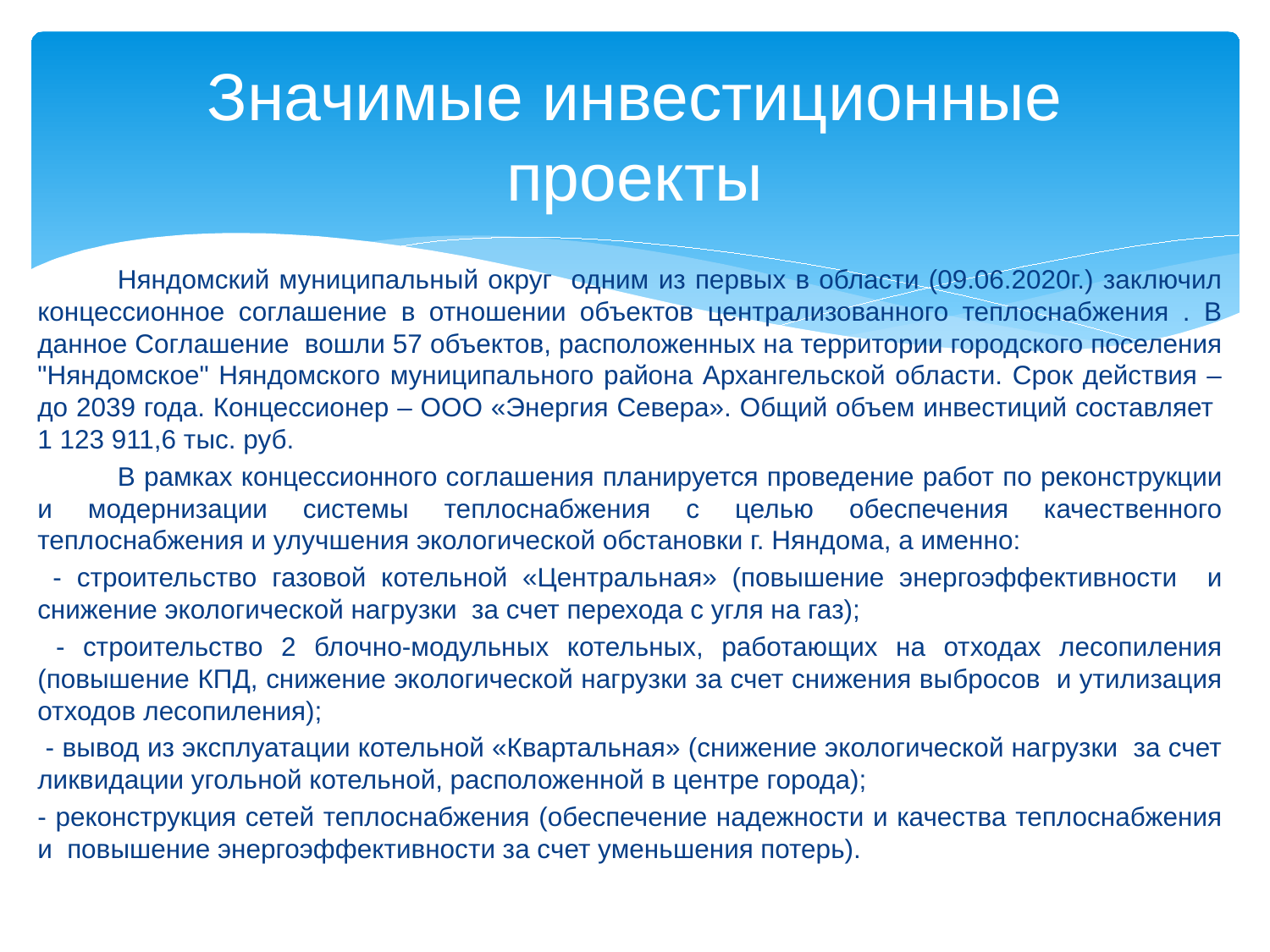

# Значимые инвестиционные проекты
	Няндомский муниципальный округ  одним из первых в области (09.06.2020г.) заключил концессионное соглашение в отношении объектов централизованного теплоснабжения . В данное Соглашение  вошли 57 объектов, расположенных на территории городского поселения "Няндомское" Няндомского муниципального района Архангельской области. Срок действия – до 2039 года. Концессионер – ООО «Энергия Севера». Общий объем инвестиций составляет  1 123 911,6 тыс. руб.
	В рамках концессионного соглашения планируется проведение работ по реконструкции и модернизации системы теплоснабжения с целью обеспечения качественного теплоснабжения и улучшения экологической обстановки г. Няндома, а именно:
 - строительство газовой котельной «Центральная» (повышение энергоэффективности  и снижение экологической нагрузки  за счет перехода с угля на газ);
 - строительство 2 блочно-модульных котельных, работающих на отходах лесопиления (повышение КПД, снижение экологической нагрузки за счет снижения выбросов  и утилизация отходов лесопиления);
 - вывод из эксплуатации котельной «Квартальная» (снижение экологической нагрузки  за счет ликвидации угольной котельной, расположенной в центре города);
- реконструкция сетей теплоснабжения (обеспечение надежности и качества теплоснабжения и  повышение энергоэффективности за счет уменьшения потерь).